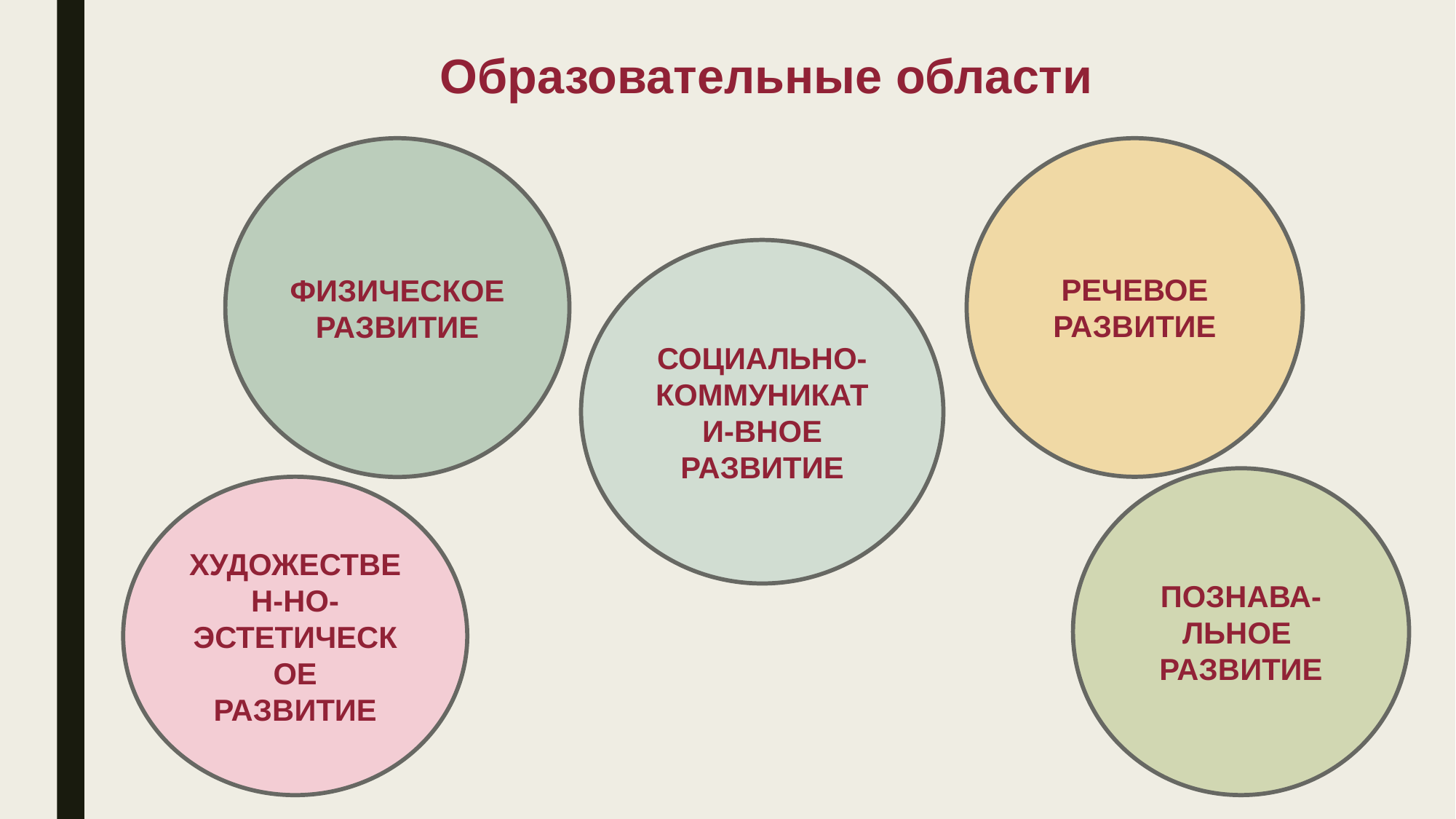

Образовательные области
ФИЗИЧЕСКОЕ РАЗВИТИЕ
РЕЧЕВОЕ
РАЗВИТИЕ
СОЦИАЛЬНО-КОММУНИКАТИ-ВНОЕ РАЗВИТИЕ
ПОЗНАВА-ЛЬНОЕ
РАЗВИТИЕ
ХУДОЖЕСТВЕН-НО-ЭСТЕТИЧЕСКОЕ
РАЗВИТИЕ